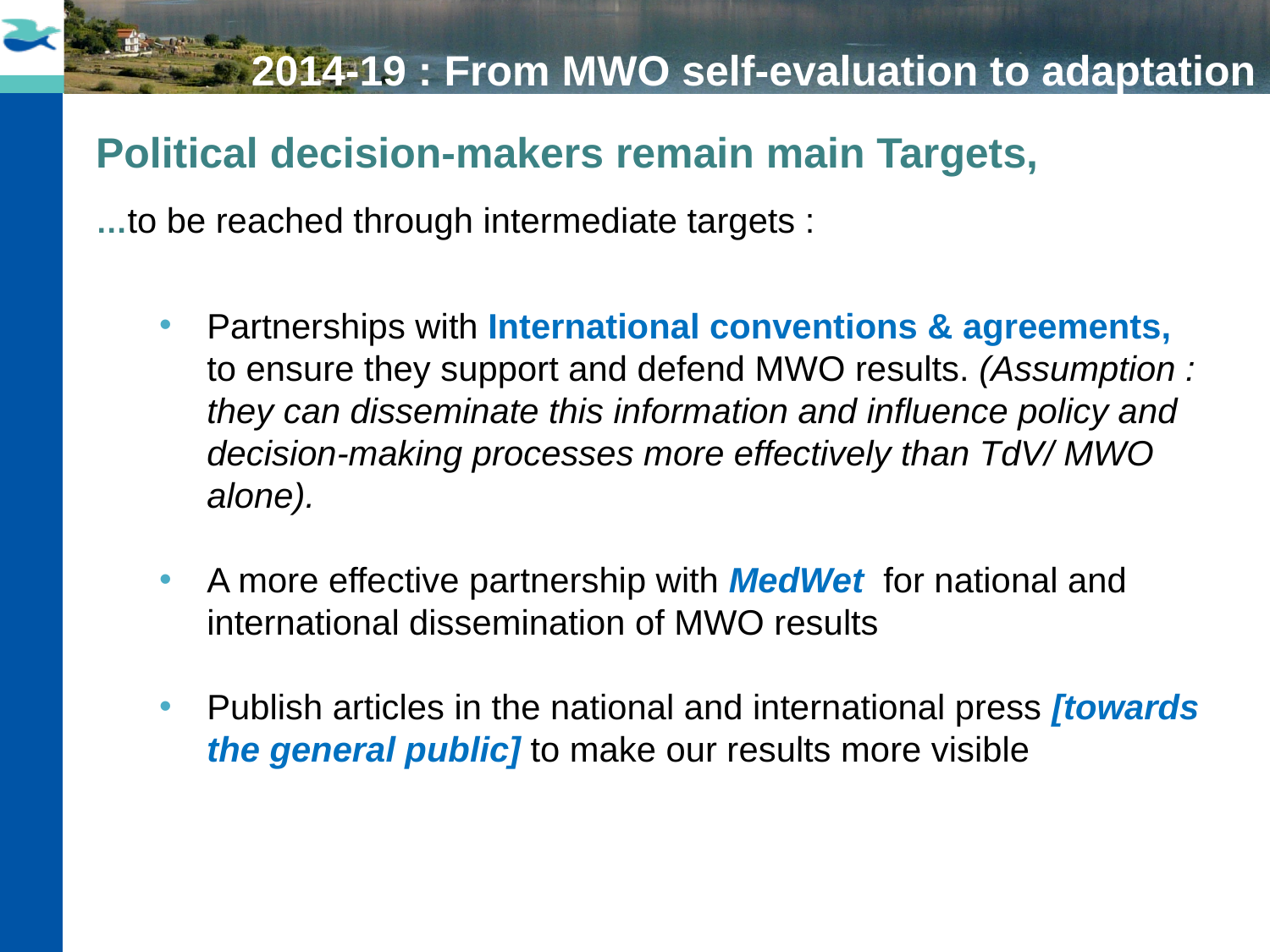

2014-19 : From MWO self-evaluation to adaptation
Political decision-makers remain main Targets,
…to be reached through intermediate targets :

Partnerships with International conventions & agreements, to ensure they support and defend MWO results. (Assumption : they can disseminate this information and influence policy and decision-making processes more effectively than TdV/ MWO alone).

A more effective partnership with MedWet  for national and international dissemination of MWO results

Publish articles in the national and international press [towards the general public] to make our results more visible